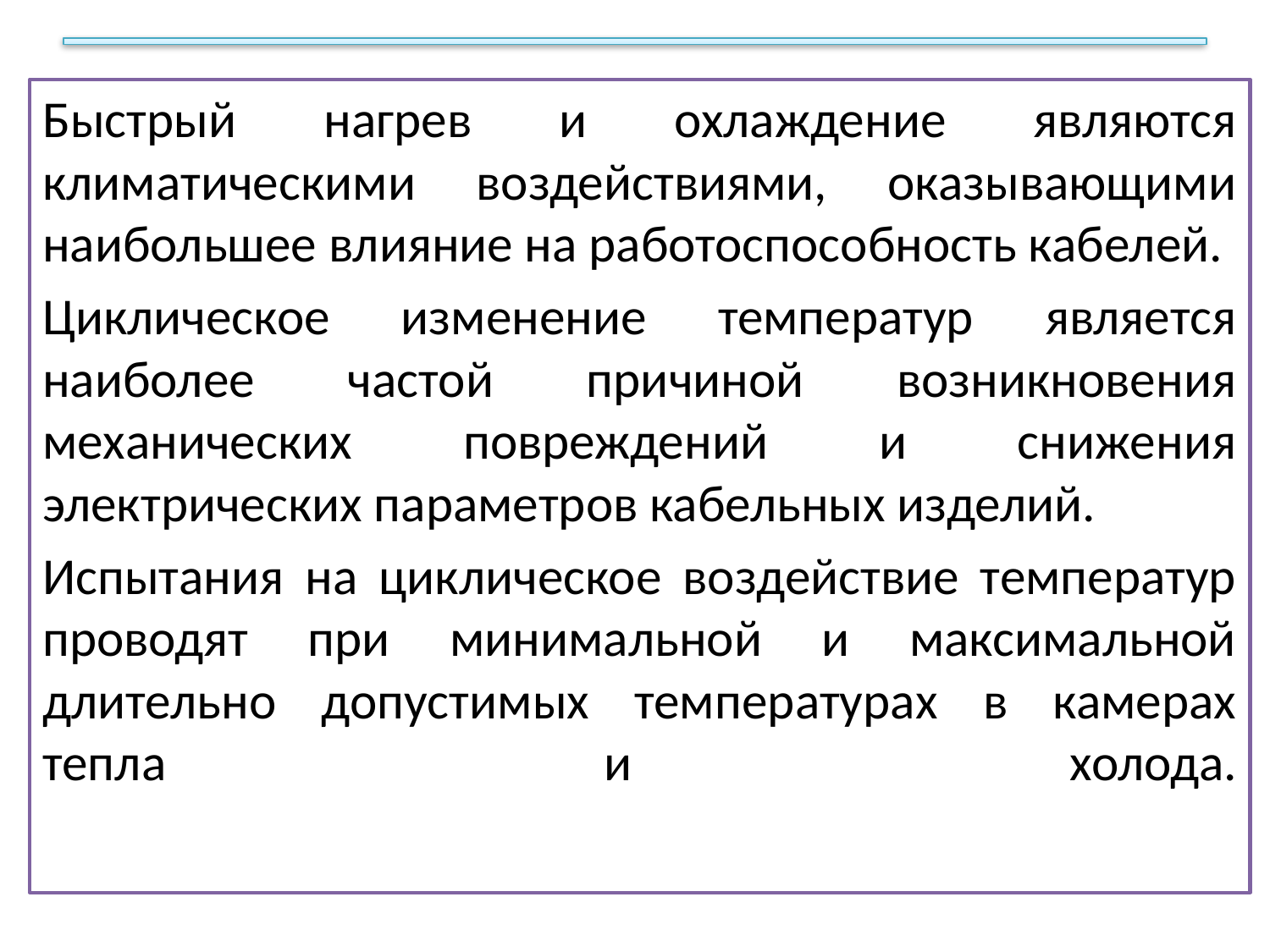

#
Быстрый нагрев и охлаждение являются климатическими воздействиями, оказывающими наибольшее влияние на работоспособность кабелей.
Циклическое изменение температур является наиболее частой причиной возникновения механических повреждений и снижения электрических параметров кабельных изделий.
Испытания на циклическое воздействие температур проводят при минимальной и максимальной длительно допустимых температурах в камерах тепла и холода.